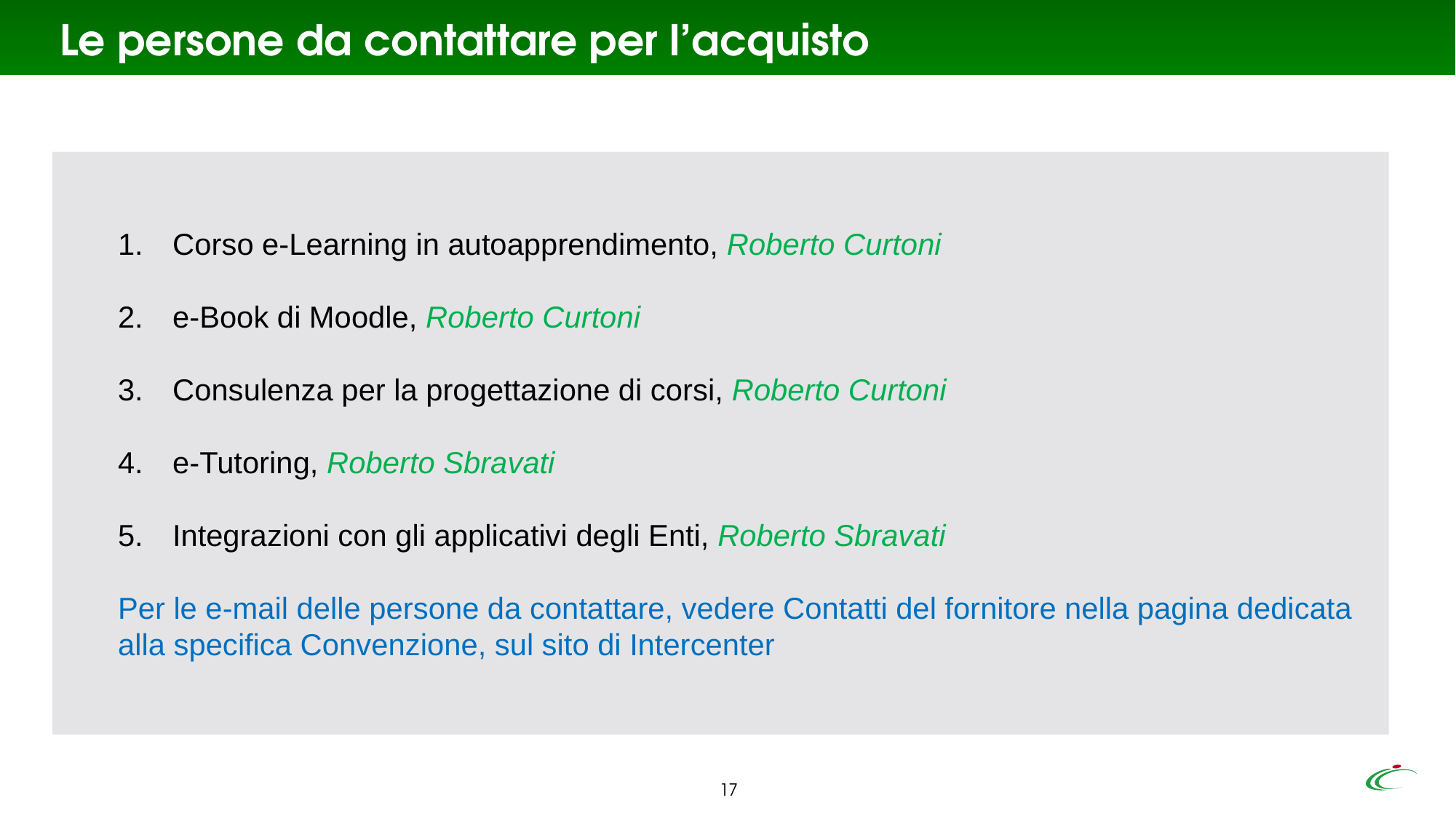

# Le persone da contattare per l’acquisto
Corso e-Learning in autoapprendimento, Roberto Curtoni

e-Book di Moodle, Roberto Curtoni

Consulenza per la progettazione di corsi, Roberto Curtoni

e-Tutoring, Roberto Sbravati

Integrazioni con gli applicativi degli Enti, Roberto Sbravati

Per le e-mail delle persone da contattare, vedere Contatti del fornitore nella pagina dedicata alla specifica Convenzione, sul sito di Intercenter